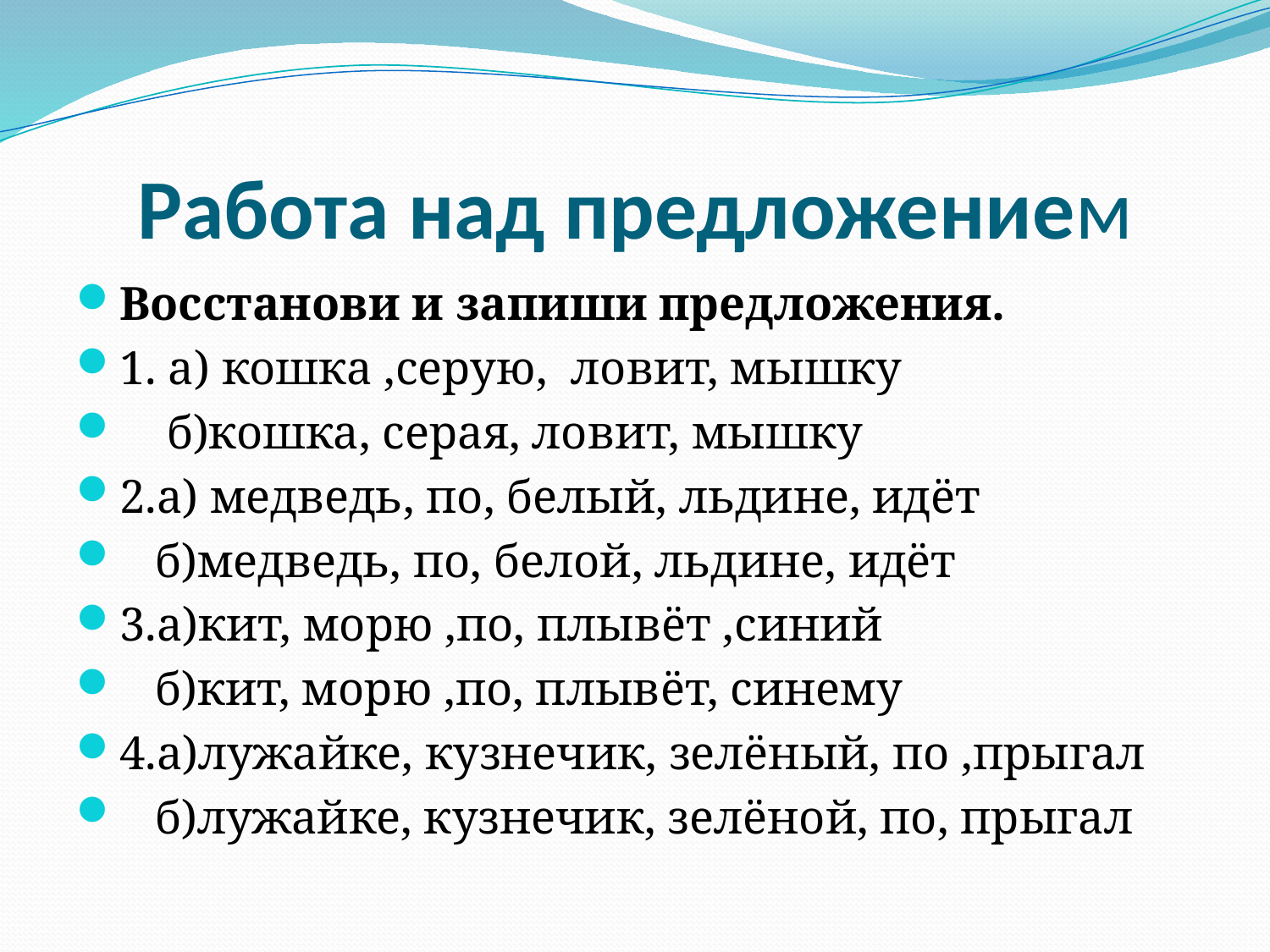

# Работа над предложением
Восстанови и запиши предложения.
1. а) кошка ,серую,  ловит, мышку
    б)кошка, серая, ловит, мышку
2.а) медведь, по, белый, льдине, идёт
   б)медведь, по, белой, льдине, идёт
3.а)кит, морю ,по, плывёт ,синий
   б)кит, морю ,по, плывёт, синему
4.а)лужайке, кузнечик, зелёный, по ,прыгал
   б)лужайке, кузнечик, зелёной, по, прыгал